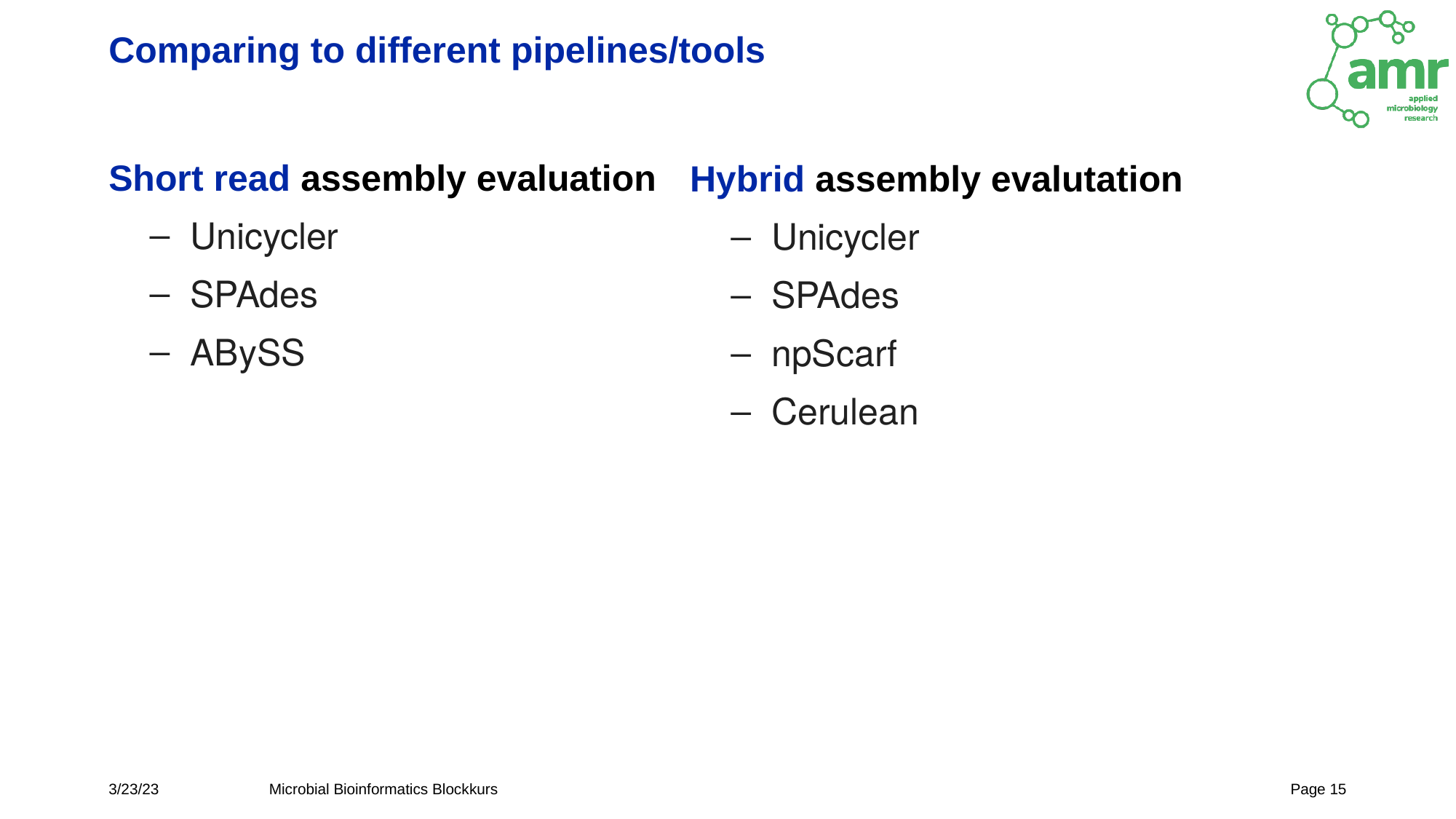

# Comparing to different pipelines/tools
Short read assembly evaluation
Unicycler
SPAdes
ABySS

Hybrid assembly evalutation
Unicycler
SPAdes
npScarf
Cerulean

3/23/23
Microbial Bioinformatics Blockkurs
Page 15